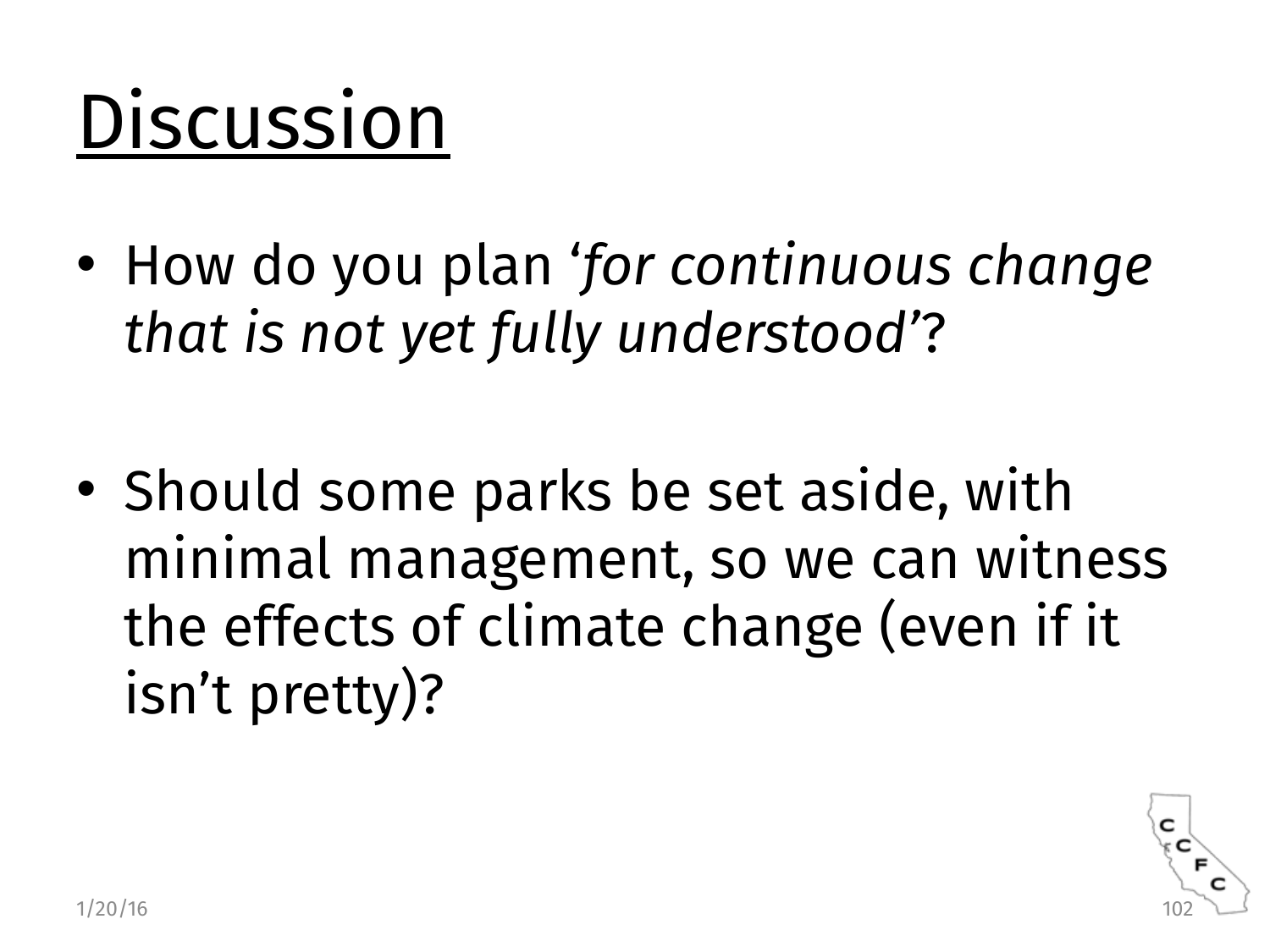

# Discussion
How do you plan ‘for continuous change that is not yet fully understood’?

Should some parks be set aside, with minimal management, so we can witness the effects of climate change (even if it isn’t pretty)?
1/20/16
102